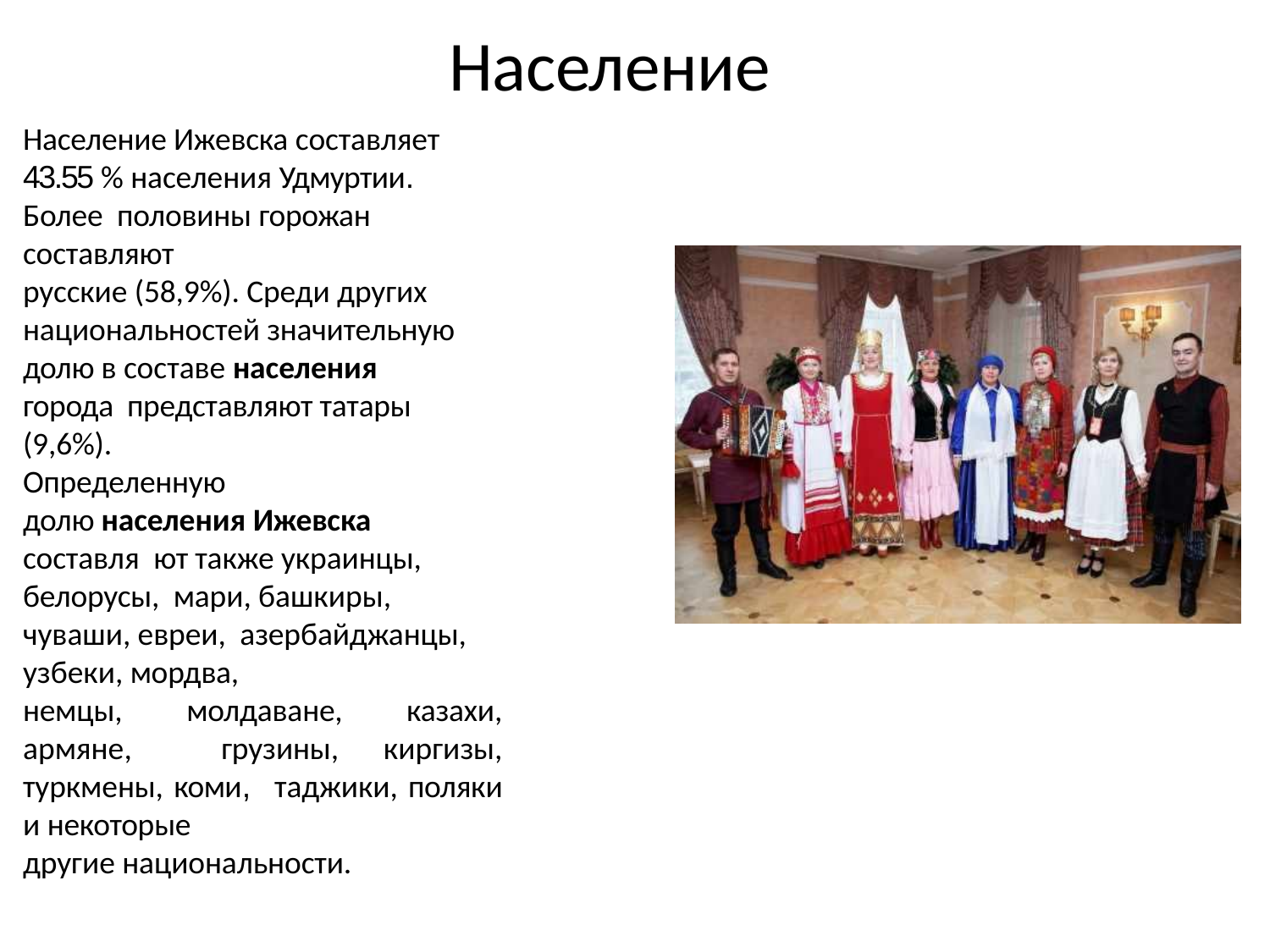

# Население
Население Ижевска составляет
43.55 % населения Удмуртии. Более  половины горожан составляют
русские (58,9%). Среди других
национальностей значительную  долю в составе населения города  представляют татары (9,6%).
Определенную
долю населения Ижевска составля  ют также украинцы, белорусы,  мари, башкиры, чуваши, евреи,  азербайджанцы, узбеки, мордва,
немцы, молдаване, казахи, армяне,  грузины, киргизы, туркмены, коми,  таджики, поляки и некоторые
другие национальности.